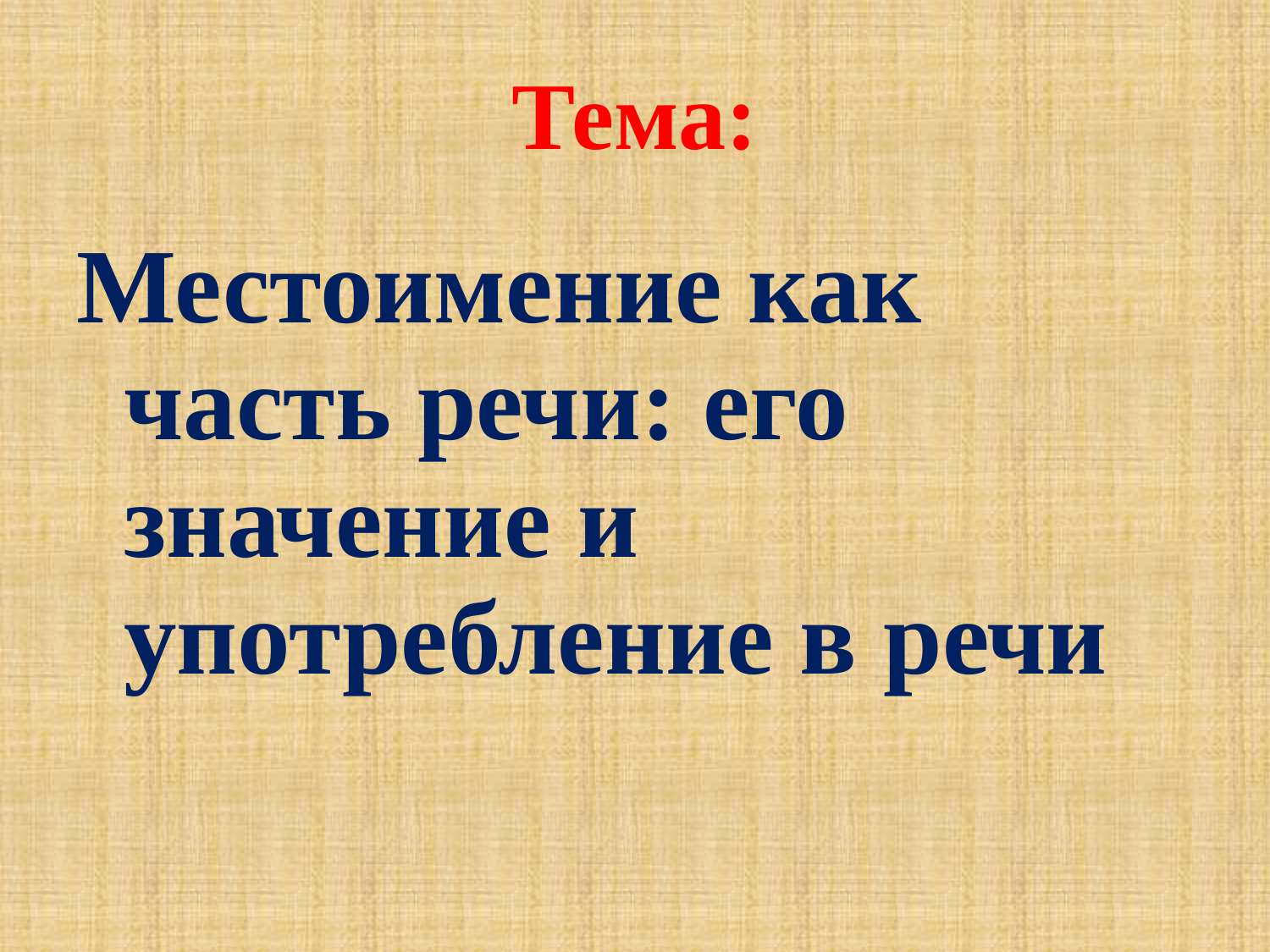

# Тема:
Местоимение как часть речи: его значение и употребление в речи